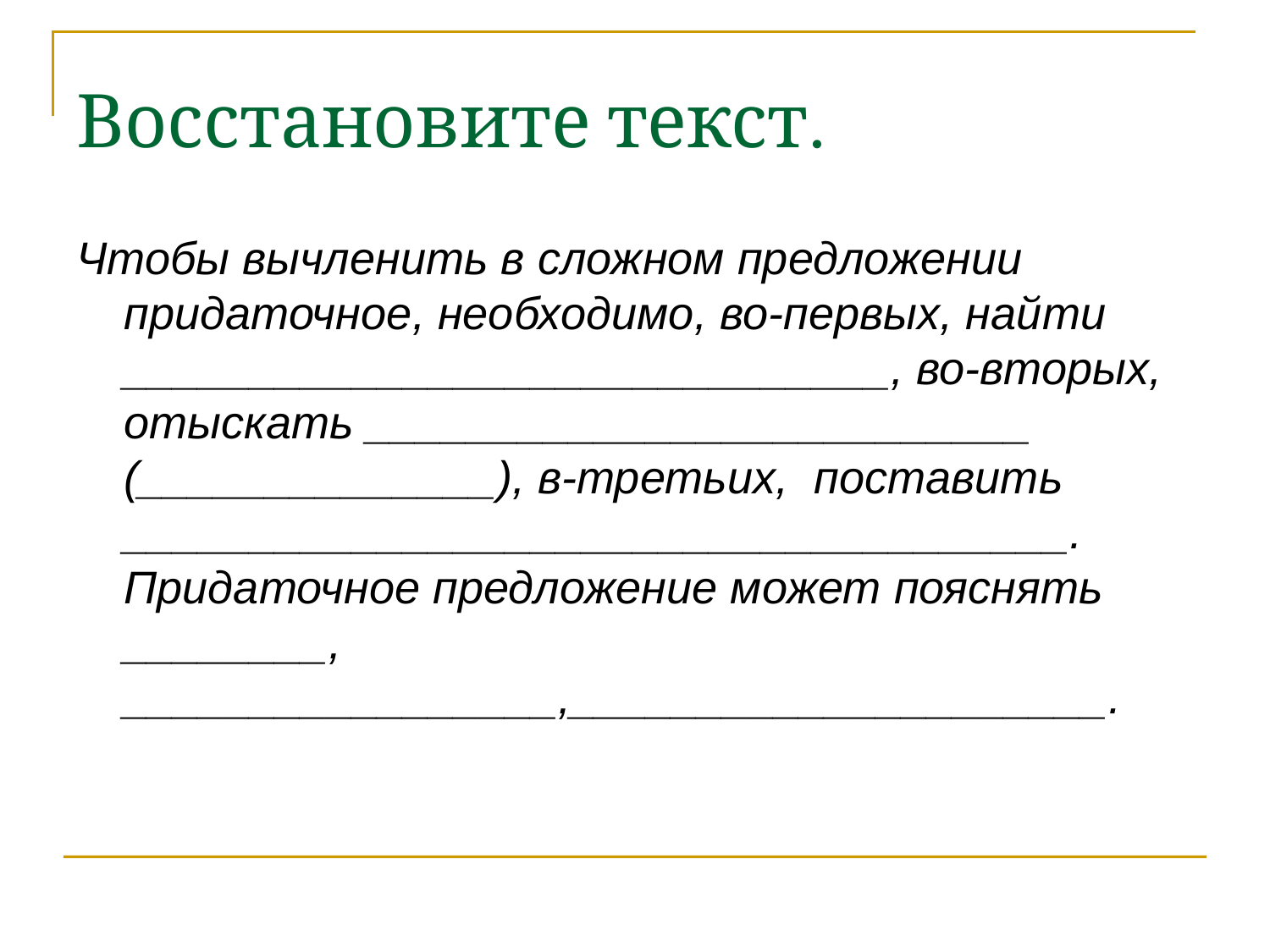

Восстановите текст.
Чтобы вычленить в сложном предложении придаточное, необходимо, во-первых, найти ______________________________, во-вторых, отыскать __________________________ (______________), в-третьих,  поставить _____________________________________. Придаточное предложение может пояснять ________, _________________,_____________________.